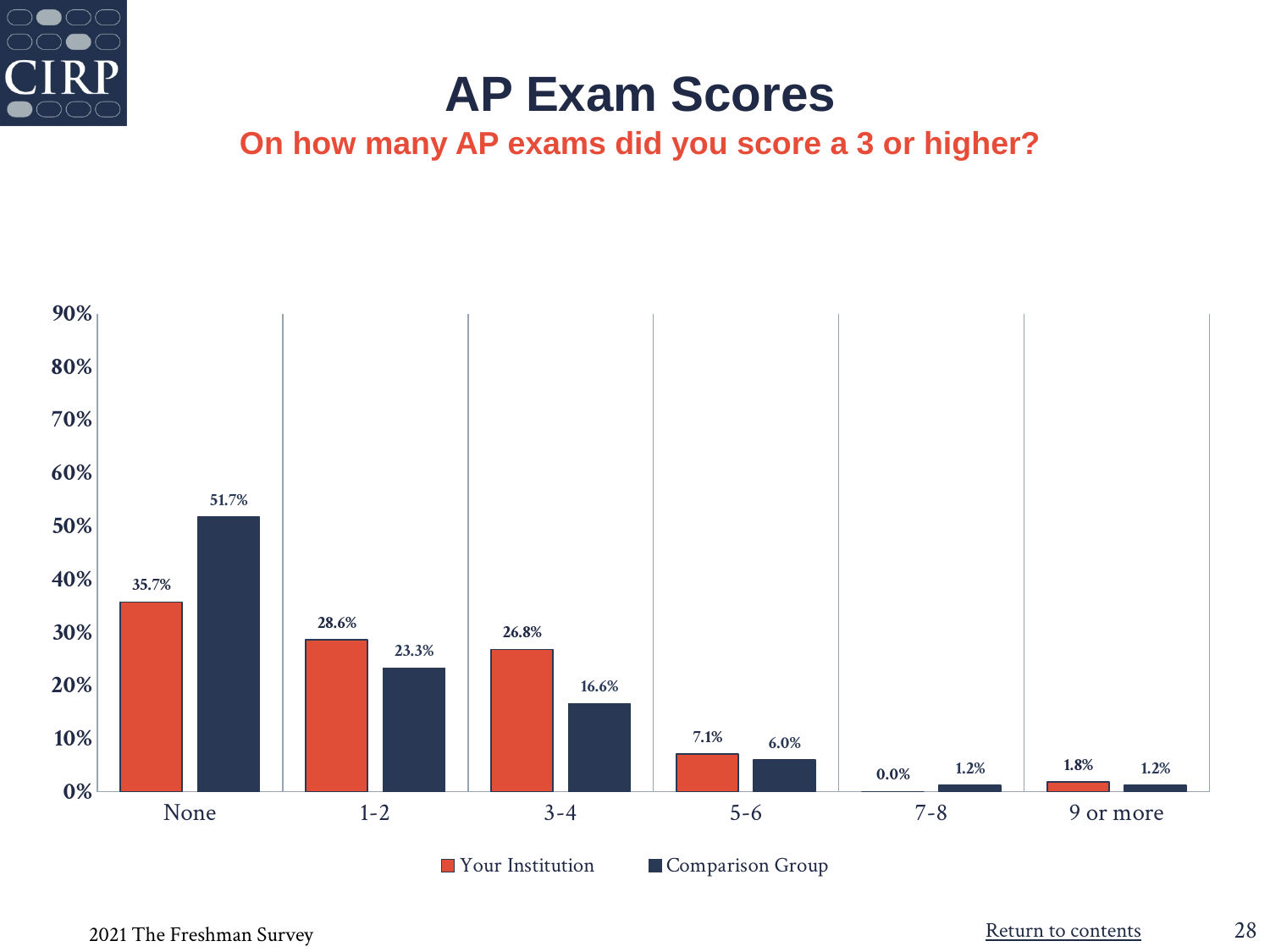

# AP Exam Scores
On how many AP exams did you score a 3 or higher?

### Chart: Sex

| Category |
|---|

### Chart

| Category | Your Institution | Comparison Group |
|---|---|---|
| None | 0.357 | 0.517 |
| 1-2 | 0.286 | 0.233 |
| 3-4 | 0.268 | 0.166 |
| 5-6 | 0.071 | 0.06 |
| 7-8 | 0.0 | 0.012 |
| 9 or more | 0.018 | 0.012 |
2021 The Freshman Survey
Return to contents
28